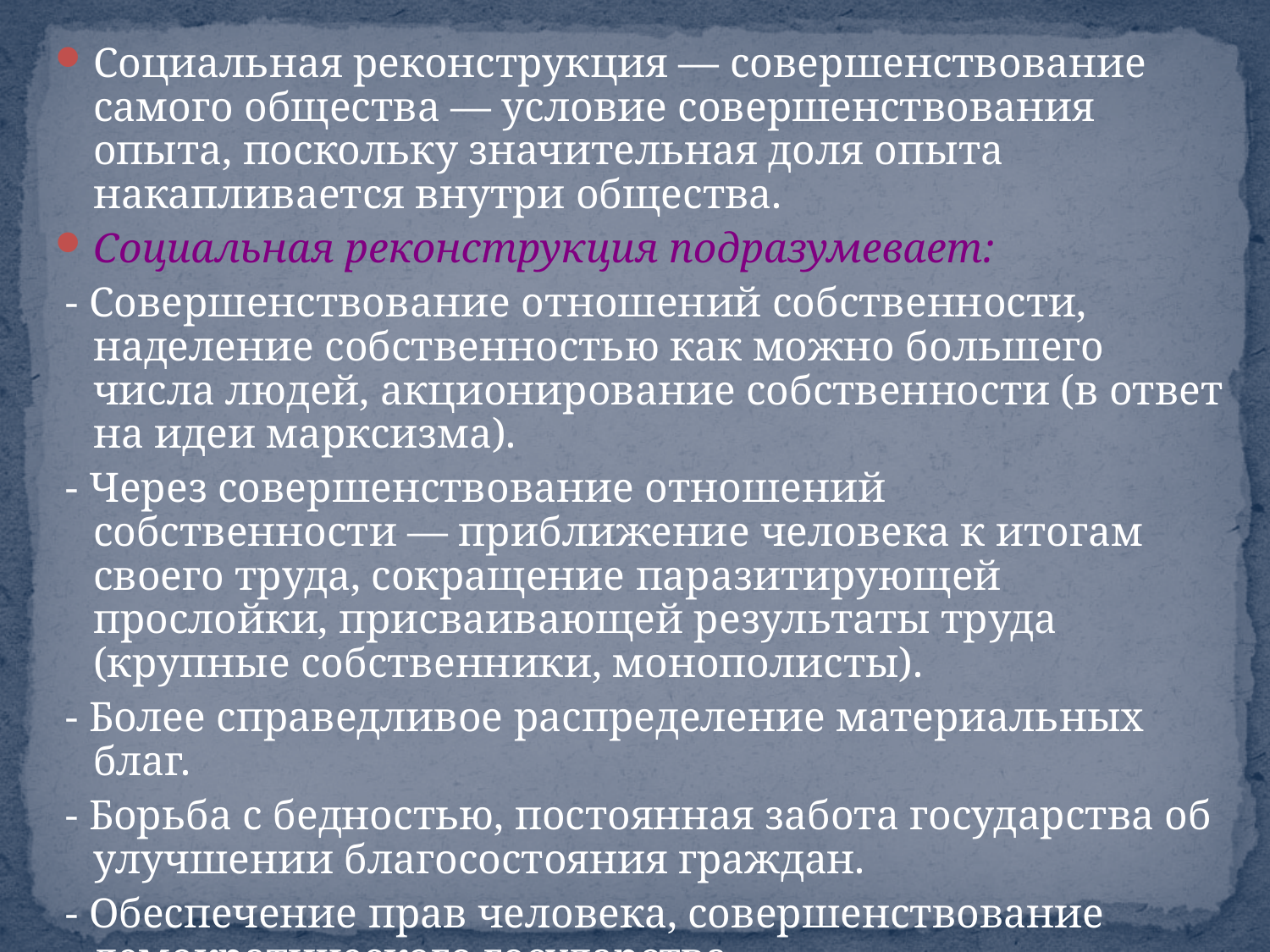

#
Социальная реконструкция — совершенствование самого общества — условие совершенствования опыта, поскольку значительная доля опыта накапливается внутри общества.
Социальная реконструкция подразумевает:
 - Совершенствование отношений собственности, наделение собственностью как можно большего числа людей, акционирование собственности (в ответ на идеи марксизма).
 - Через совершенствование отношений собственности — приближение человека к итогам своего труда, сокращение паразитирующей прослойки, присваивающей результаты труда (крупные собственники, монополисты).
 - Более справедливое распределение материальных благ.
 - Борьба с бедностью, постоянная забота государства об улучшении благосостояния граждан.
 - Обеспечение прав человека, совершенствование демократического государства.